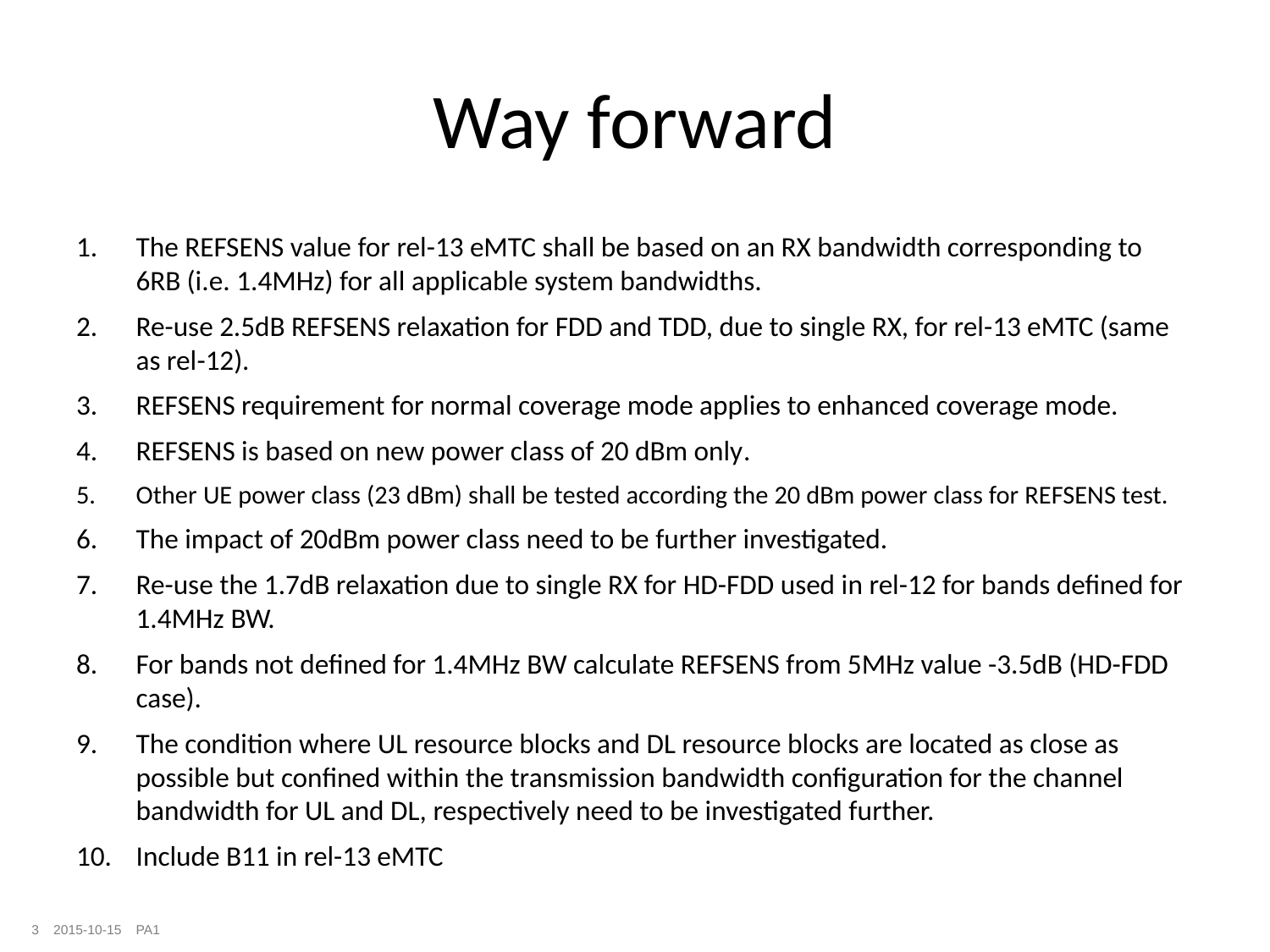

# Way forward
The REFSENS value for rel-13 eMTC shall be based on an RX bandwidth corresponding to 6RB (i.e. 1.4MHz) for all applicable system bandwidths.
Re-use 2.5dB REFSENS relaxation for FDD and TDD, due to single RX, for rel-13 eMTC (same as rel-12).
REFSENS requirement for normal coverage mode applies to enhanced coverage mode.
REFSENS is based on new power class of 20 dBm only.
Other UE power class (23 dBm) shall be tested according the 20 dBm power class for REFSENS test.
The impact of 20dBm power class need to be further investigated.
Re-use the 1.7dB relaxation due to single RX for HD-FDD used in rel-12 for bands defined for 1.4MHz BW.
For bands not defined for 1.4MHz BW calculate REFSENS from 5MHz value -3.5dB (HD-FDD case).
The condition where UL resource blocks and DL resource blocks are located as close as possible but confined within the transmission bandwidth configuration for the channel bandwidth for UL and DL, respectively need to be investigated further.
Include B11 in rel-13 eMTC